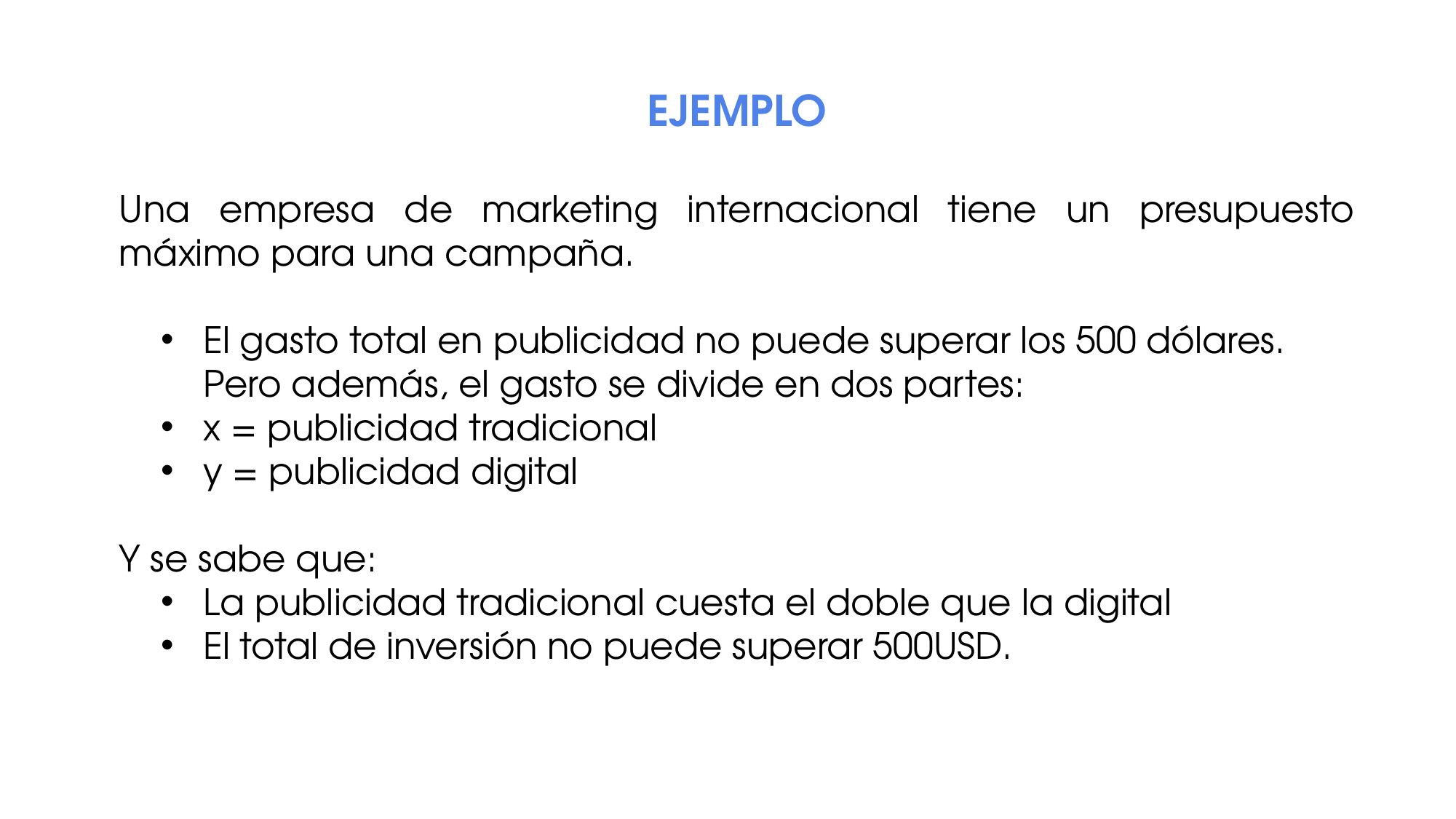

EJEMPLO

Una empresa de marketing internacional tiene un presupuesto máximo para una campaña.

El gasto total en publicidad no puede superar los 500 dólares. Pero además, el gasto se divide en dos partes:
x = publicidad tradicional
y = publicidad digital

Y se sabe que:
La publicidad tradicional cuesta el doble que la digital
El total de inversión no puede superar 500USD.